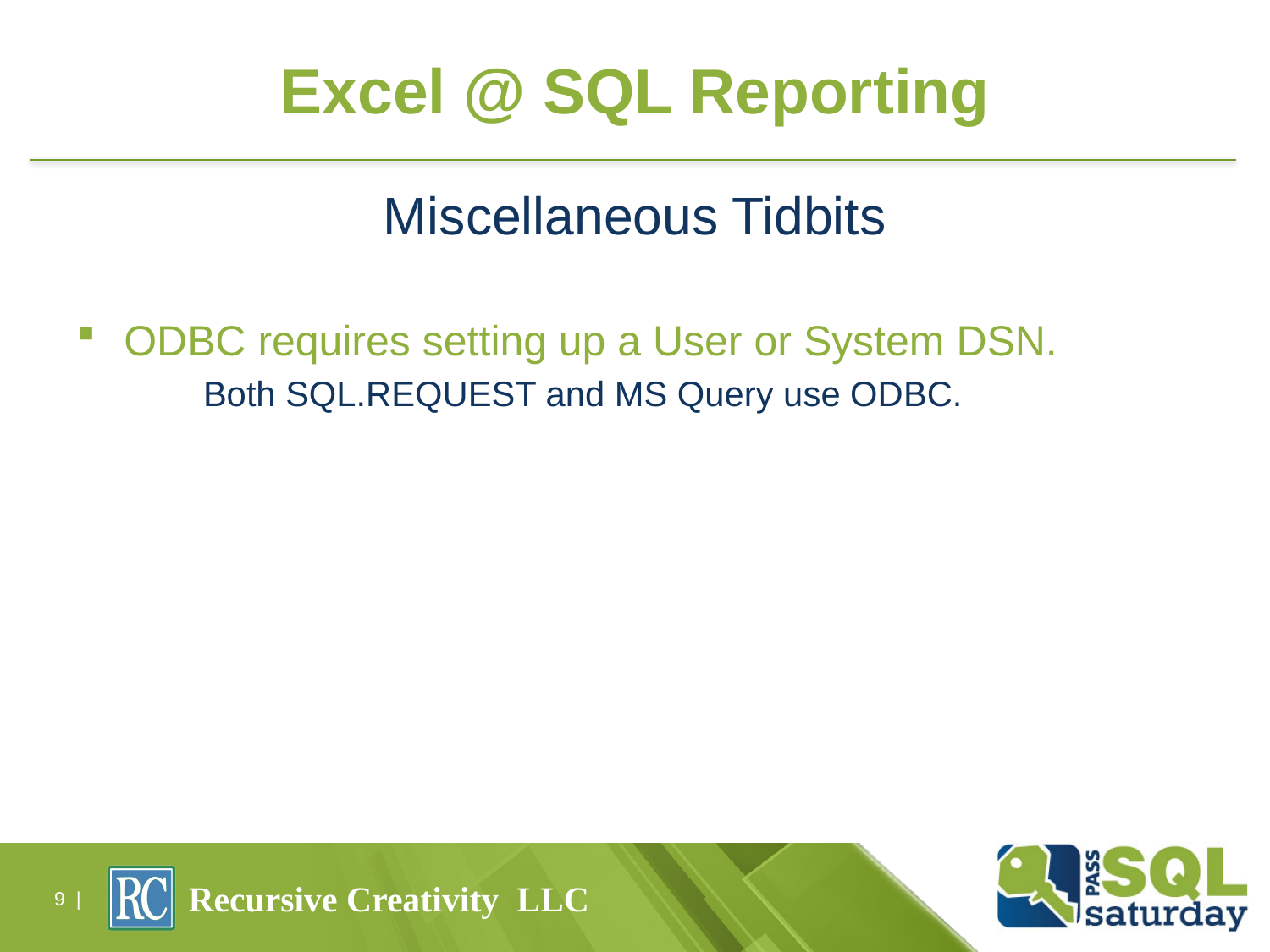

# Excel @ SQL Reporting
Miscellaneous Tidbits

ODBC requires setting up a User or System DSN.
	Both SQL.REQUEST and MS Query use ODBC.

9  |
Recursive Creativity  LLC